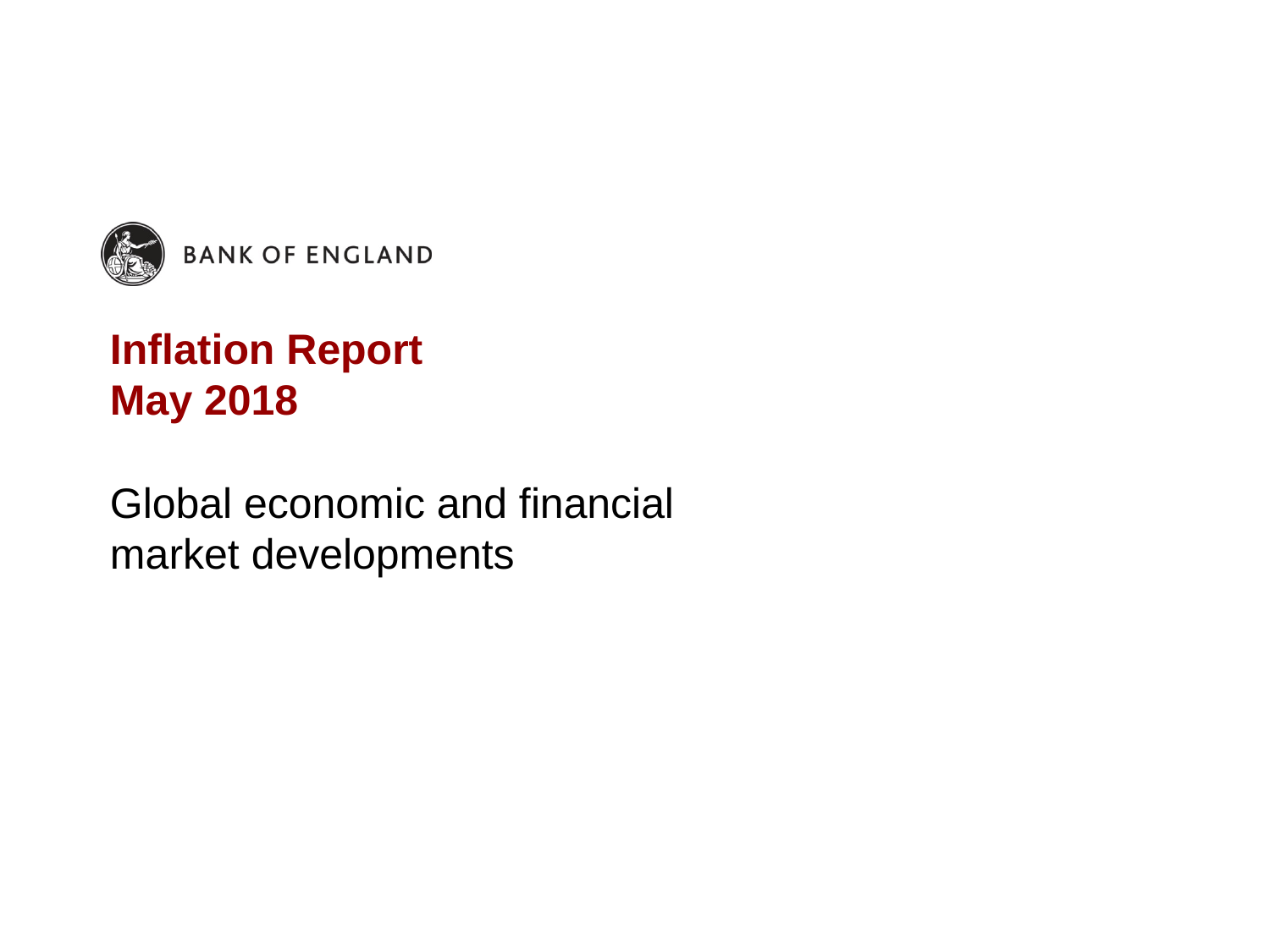

# Inflation Report May 2018
Global economic and financial market developments